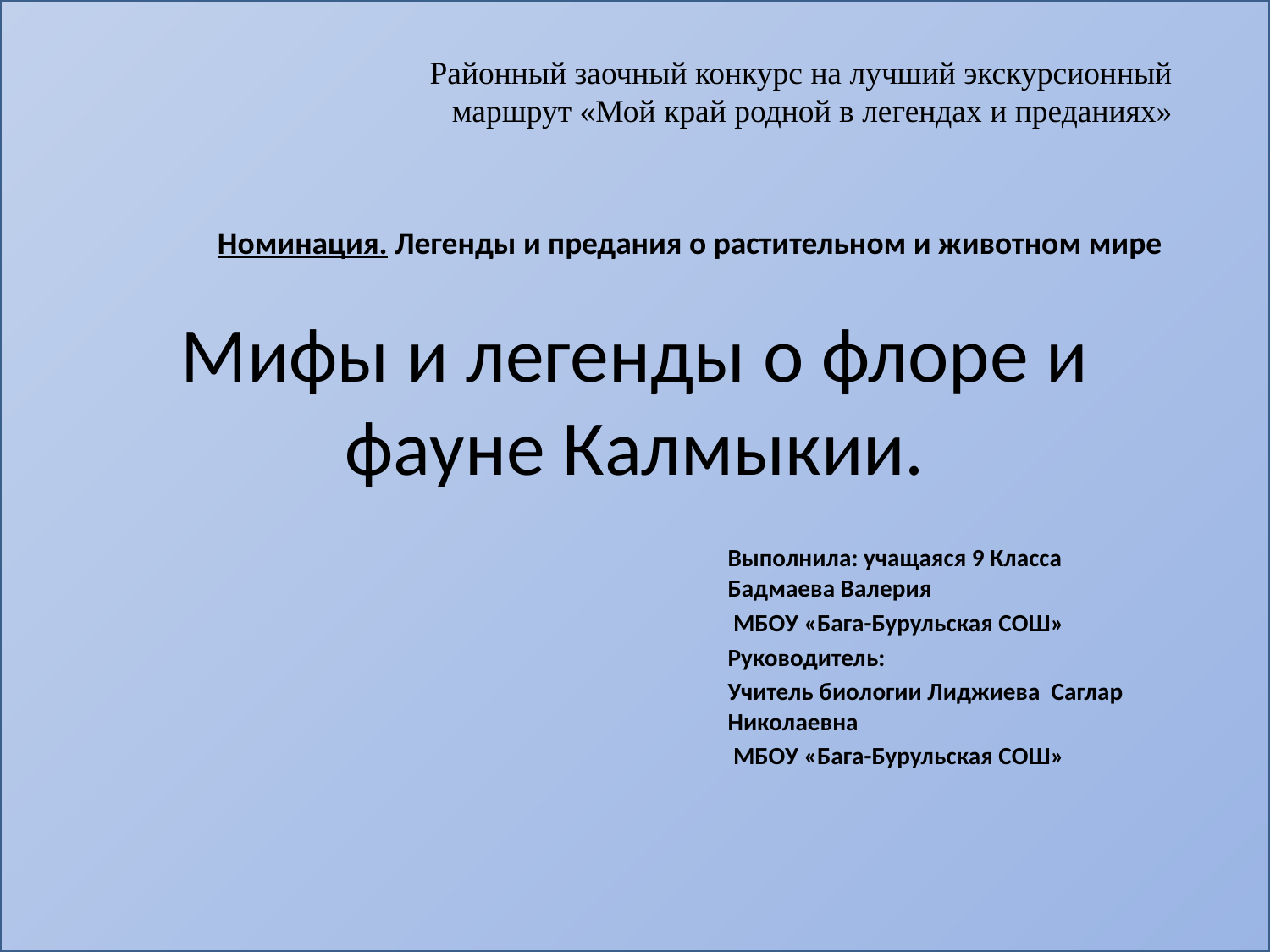

Районный заочный конкурс на лучший экскурсионный маршрут «Мой край родной в легендах и преданиях»
Номинация. Легенды и предания о растительном и животном мире
# Мифы и легенды о флоре и фауне Калмыкии.
Выполнила: учащаяся 9 Класса Бадмаева Валерия
 МБОУ «Бага-Бурульская СОШ»
Руководитель:
Учитель биологии Лиджиева  Саглар Николаевна
 МБОУ «Бага-Бурульская СОШ»